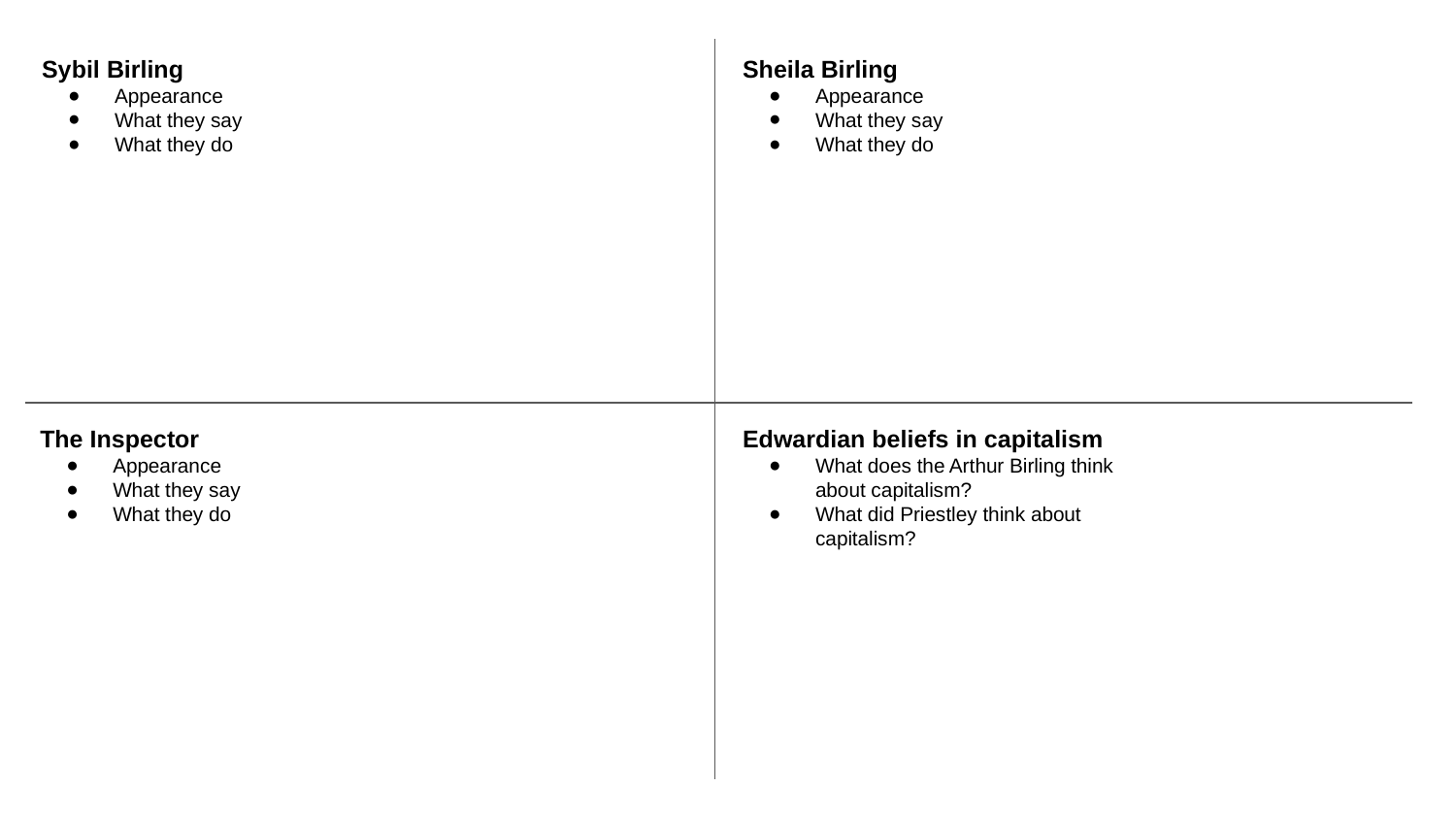

Sybil Birling
Appearance
What they say
What they do

Sheila Birling
Appearance
What they say
What they do

The Inspector
Appearance
What they say
What they do

Edwardian beliefs in capitalism
What does the Arthur Birling think about capitalism?
What did Priestley think about capitalism?